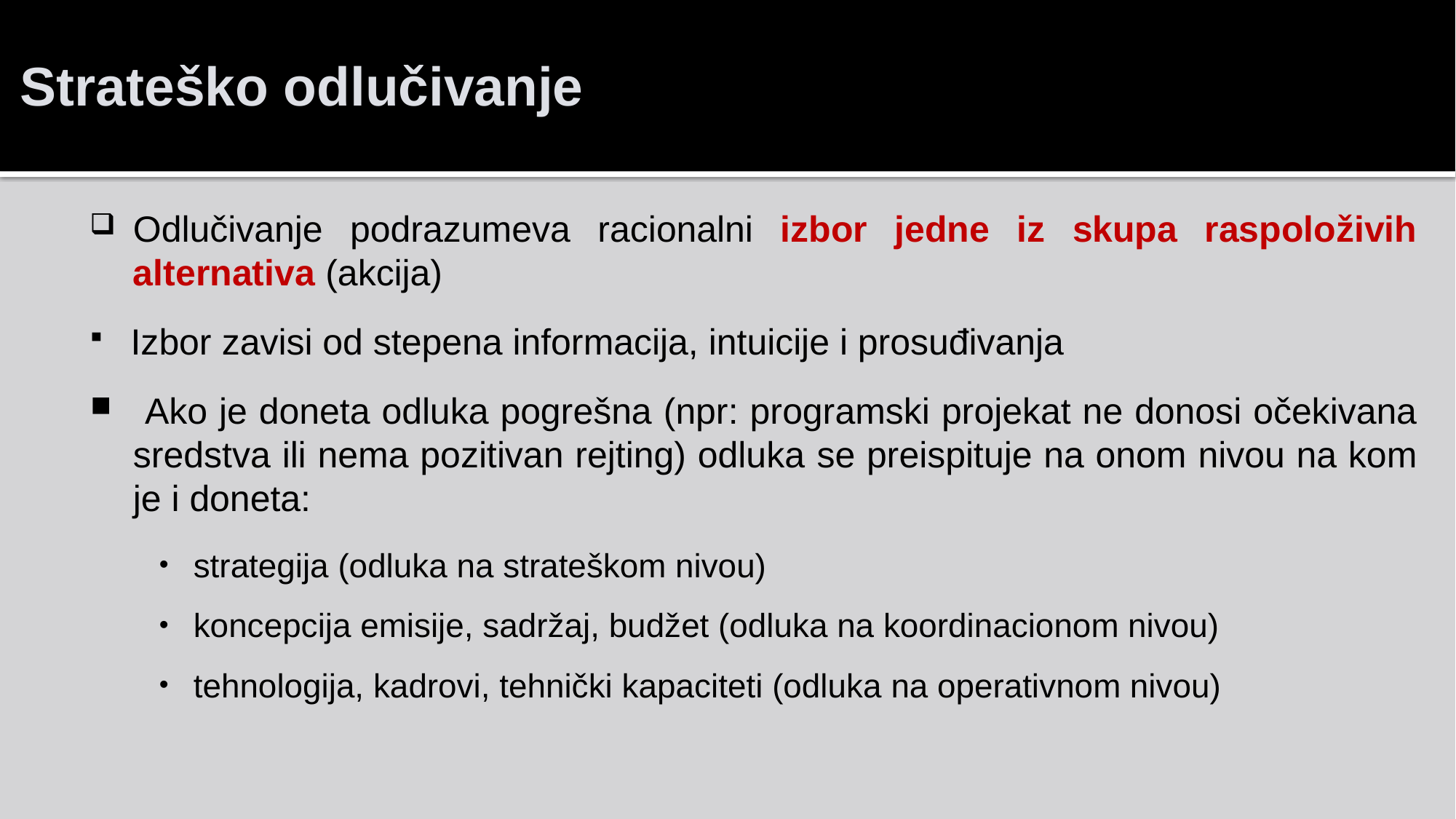

# Strateško odlučivanje

Odlučivanje podrazumeva racionalni izbor jedne iz skupa raspoloživih alternativa (akcija)

Izbor zavisi od stepena informacija, intuicije i prosuđivanja

 Ako je doneta odluka pogrešna (npr: programski projekat ne donosi očekivana sredstva ili nema pozitivan rejting) odluka se preispituje na onom nivou na kom je i doneta:

strategija (odluka na strateškom nivou)
koncepcija emisije, sadržaj, budžet (odluka na koordinacionom nivou)
tehnologija, kadrovi, tehnički kapaciteti (odluka na operativnom nivou)